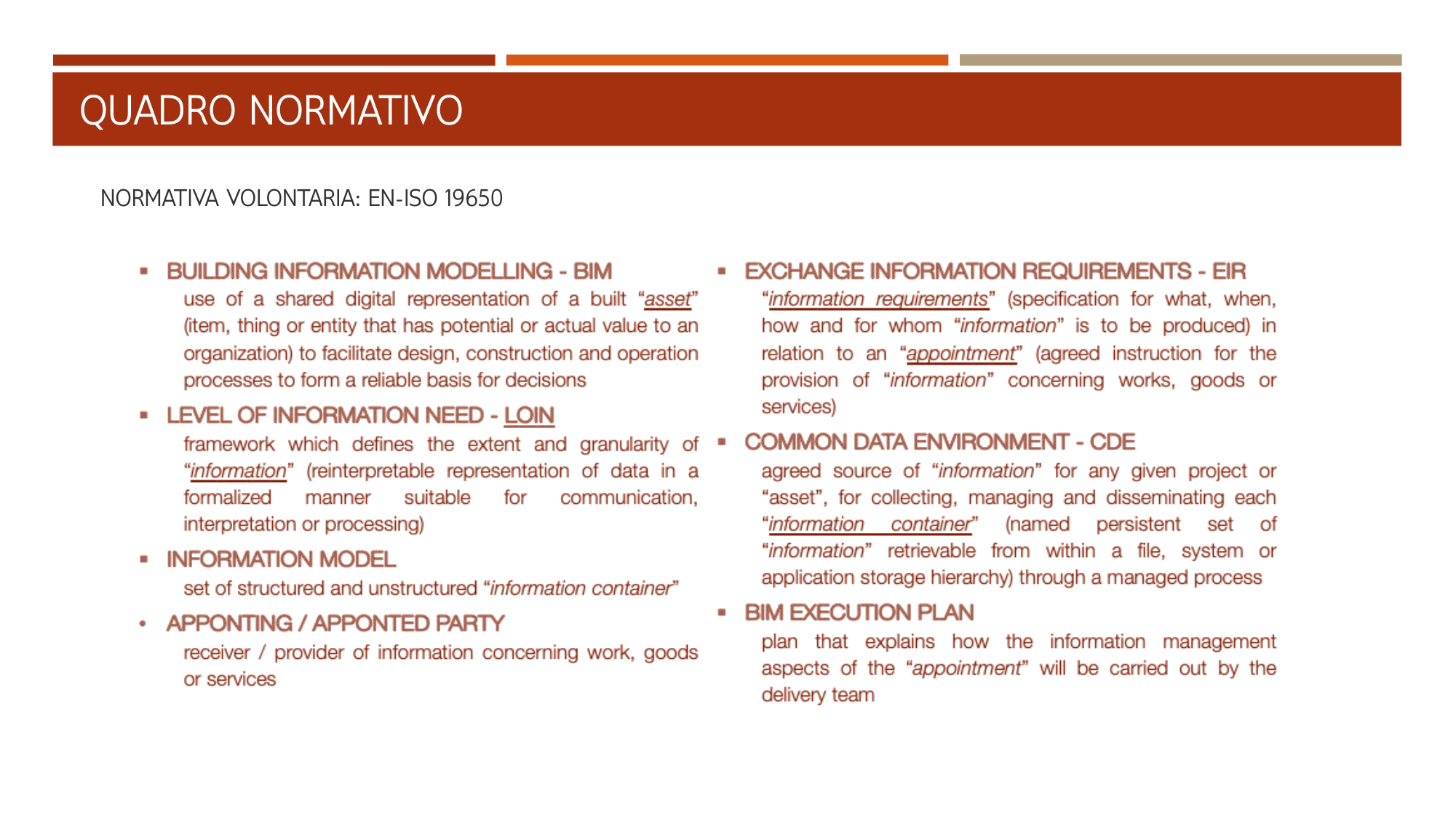

# Quadro normativo
NORMATIVA VOLONTARIA: EN-ISO 19650